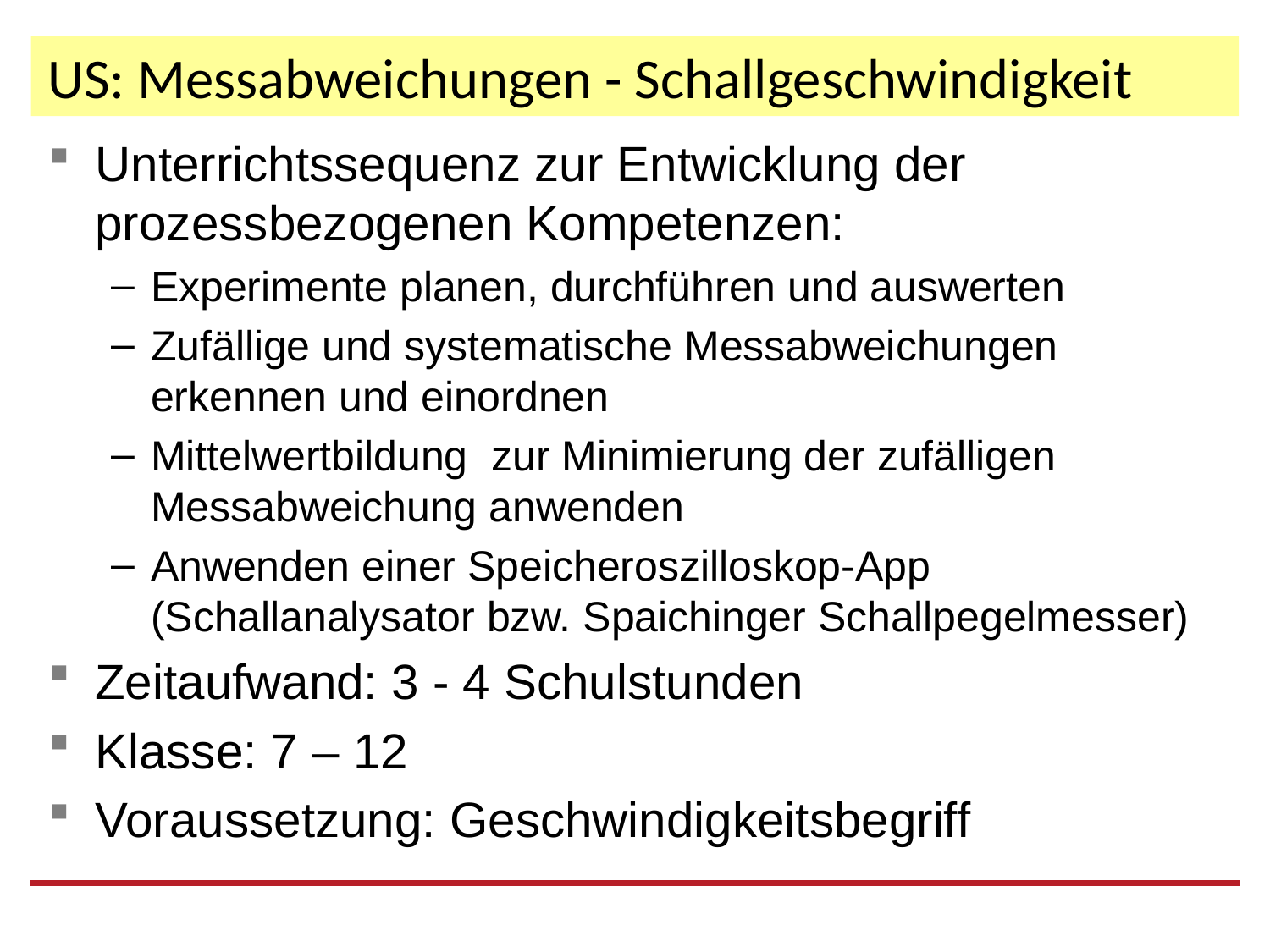

# US: Messabweichungen - Schallgeschwindigkeit
Unterrichtssequenz zur Entwicklung der prozessbezogenen Kompetenzen:
Experimente planen, durchführen und auswerten
Zufällige und systematische Messabweichungen erkennen und einordnen
Mittelwertbildung  zur Minimierung der zufälligen Messabweichung anwenden
Anwenden einer Speicheroszilloskop-App (Schallanalysator bzw. Spaichinger Schallpegelmesser)
Zeitaufwand: 3 - 4 Schulstunden
Klasse: 7 – 12
Voraussetzung: Geschwindigkeitsbegriff